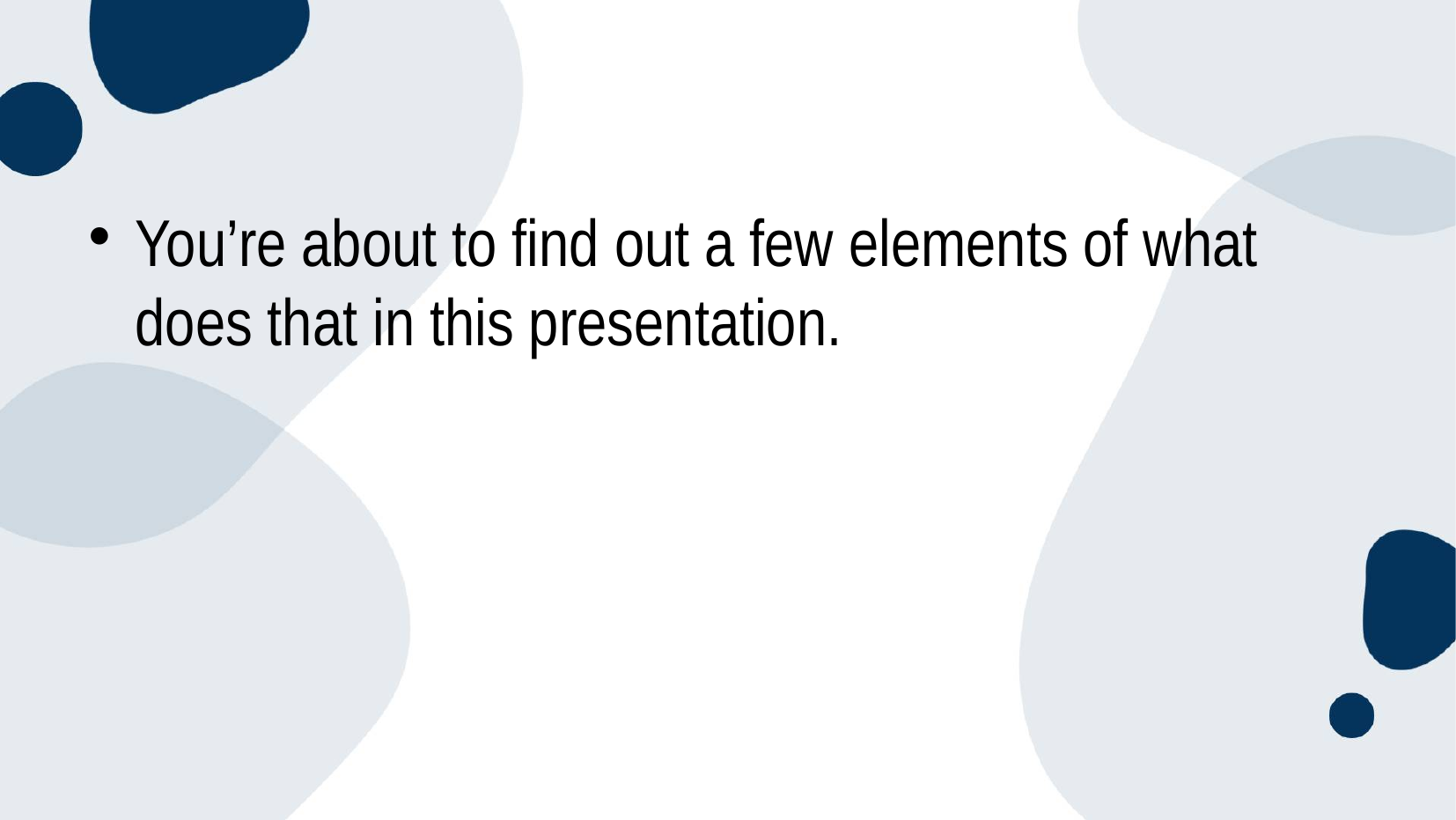

#
You’re about to find out a few elements of what does that in this presentation.